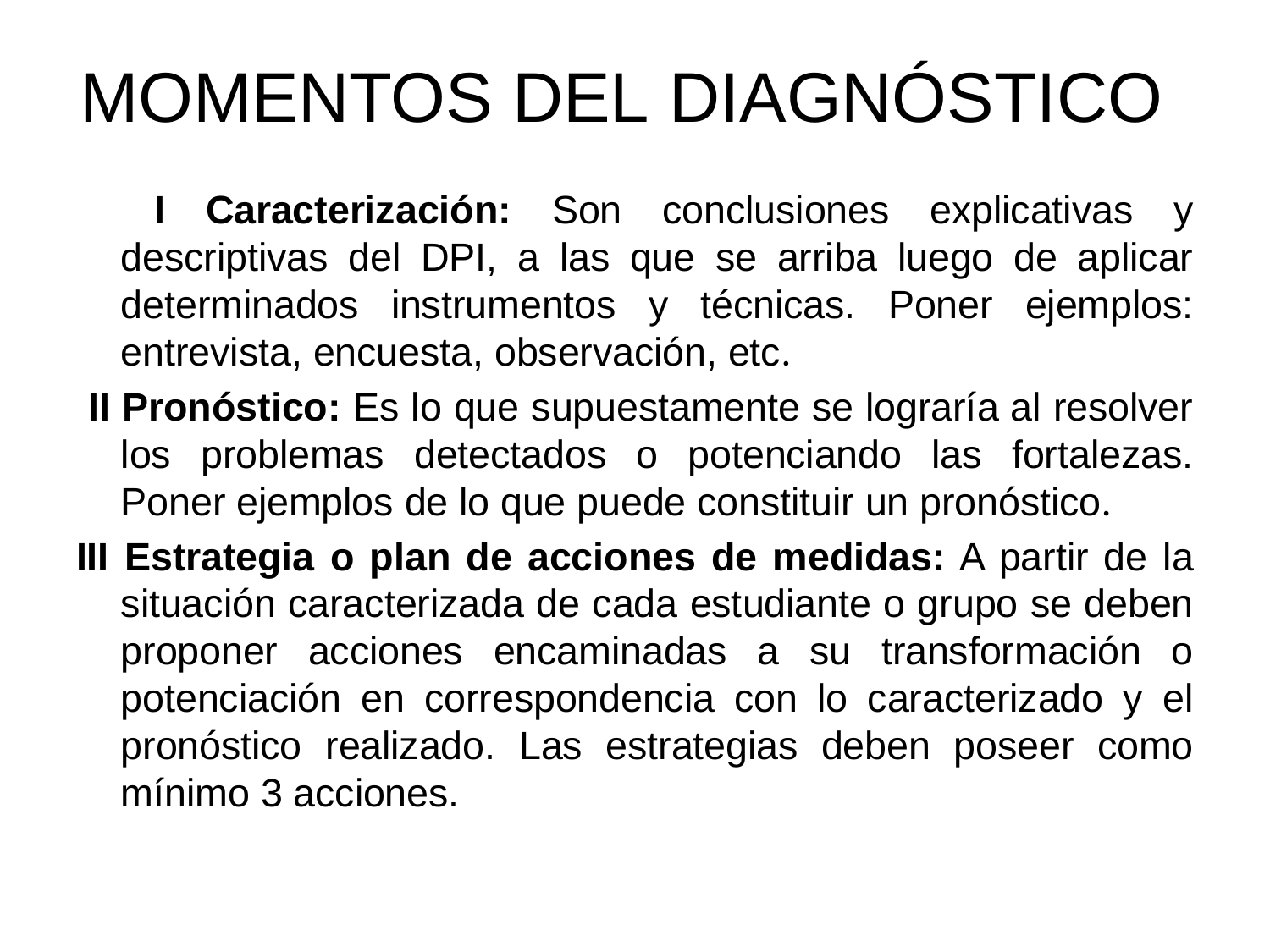

# MOMENTOS DEL DIAGNÓSTICO
  I Caracterización: Son conclusiones explicativas y descriptivas del DPI, a las que se arriba luego de aplicar determinados instrumentos y técnicas. Poner ejemplos: entrevista, encuesta, observación, etc.
 II Pronóstico: Es lo que supuestamente se lograría al resolver los problemas detectados o potenciando las fortalezas. Poner ejemplos de lo que puede constituir un pronóstico.
III Estrategia o plan de acciones de medidas: A partir de la situación caracterizada de cada estudiante o grupo se deben proponer acciones encaminadas a su transformación o potenciación en correspondencia con lo caracterizado y el pronóstico realizado. Las estrategias deben poseer como mínimo 3 acciones.